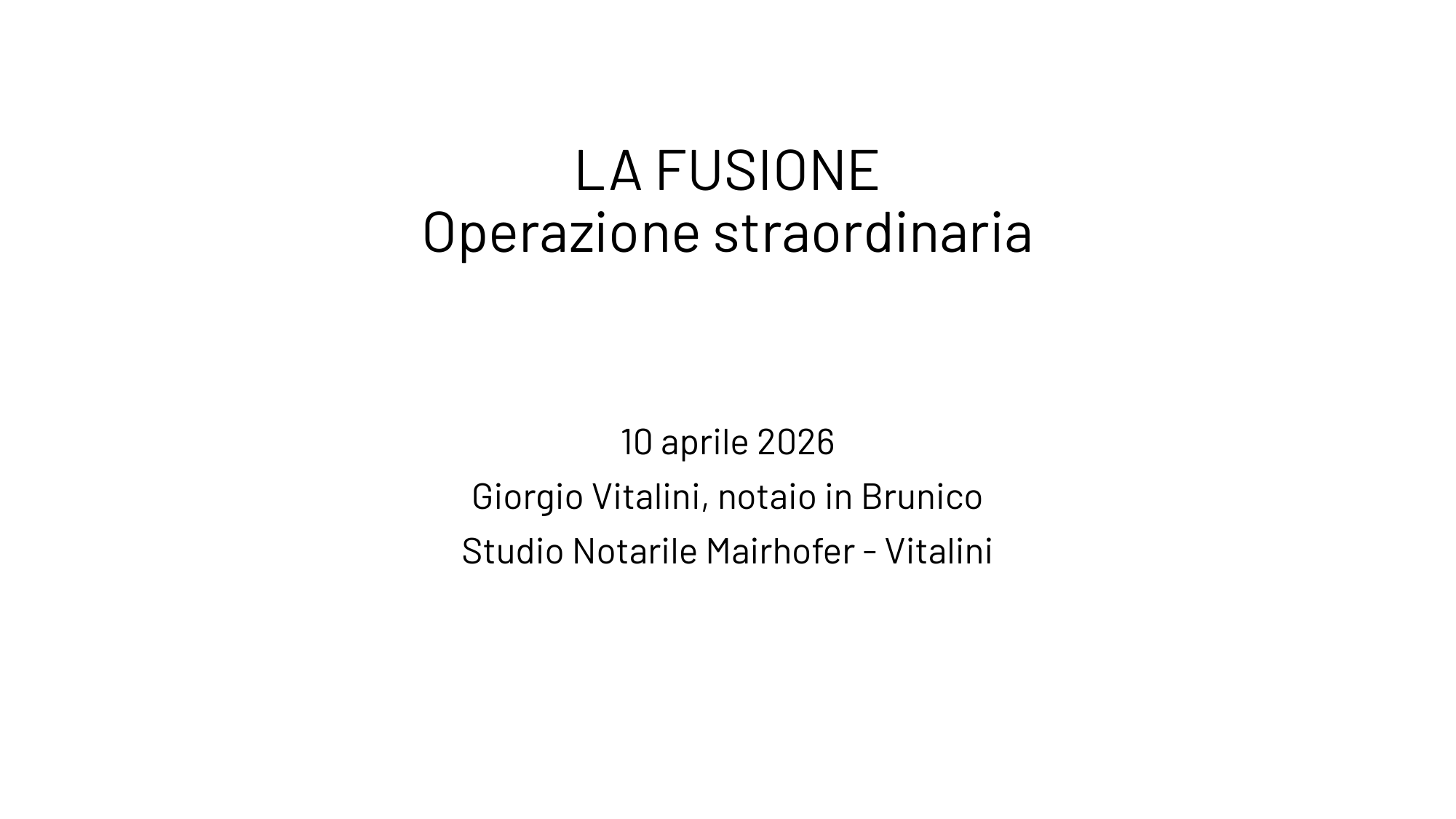

# LA FUSIONE Operazione straordinaria
10 aprile 2026
Giorgio Vitalini, notaio in Brunico
Studio Notarile Mairhofer - Vitalini